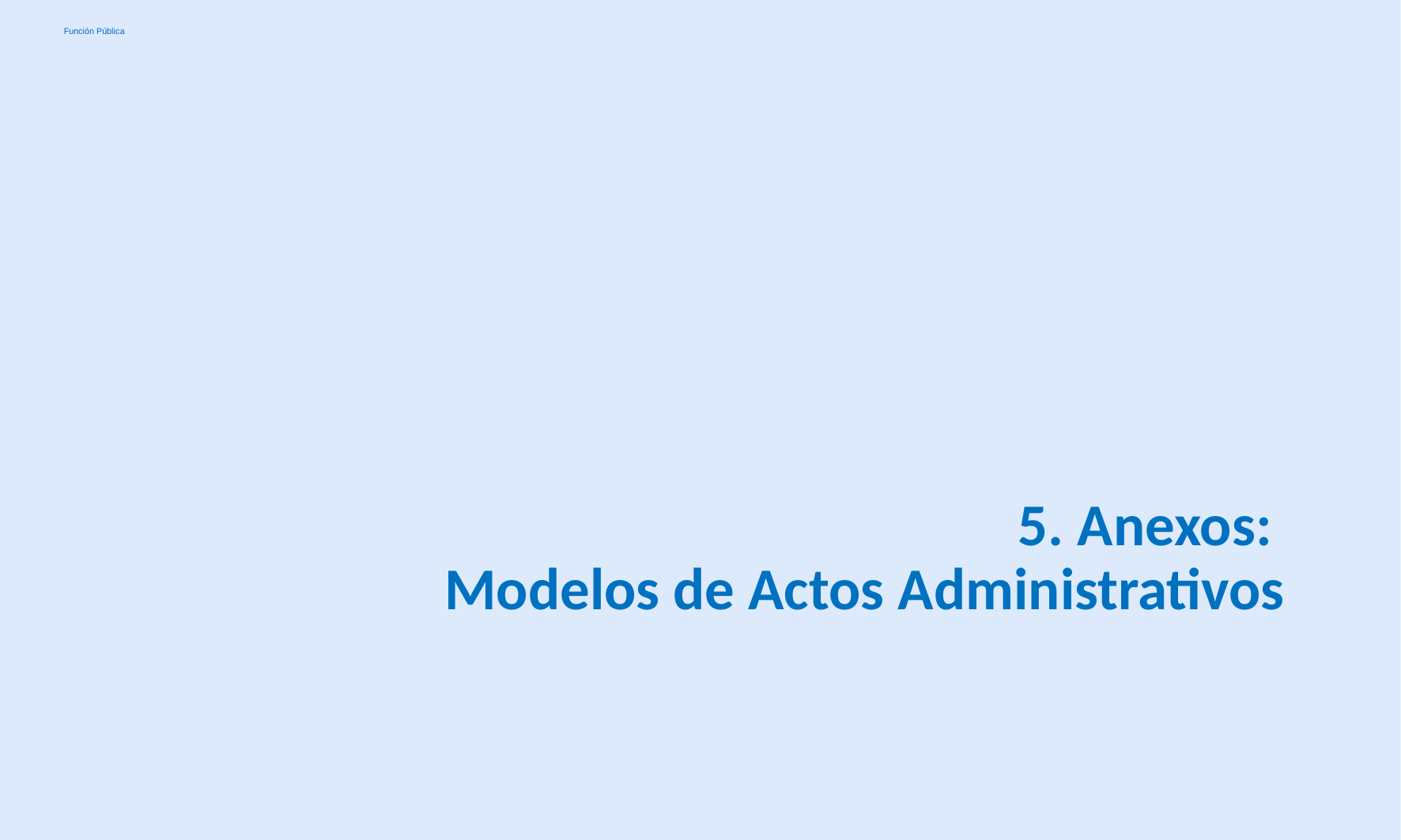

# 5. Anexos: Modelos de Actos Administrativos